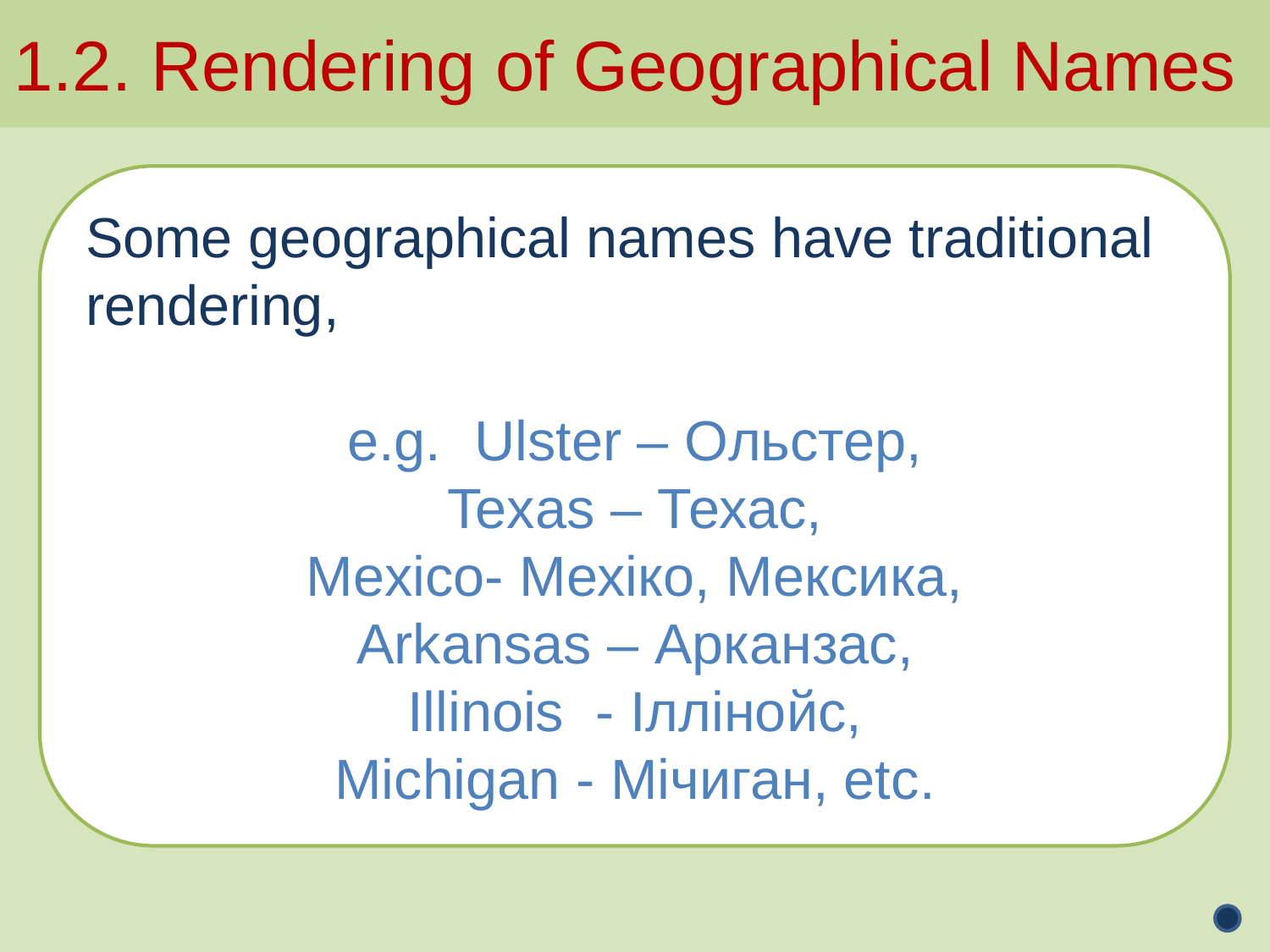

1.2. Rendering of Geographical Names

Some geographical names have traditional rendering,

e.g. 	Ulster – Ольстер,
Texas – Техас,
Mexico- Мехіко, Мексика,
Arkansas – Арканзас,
Illinois  - Іллінойс,
Michigan - Мічиган, etc.